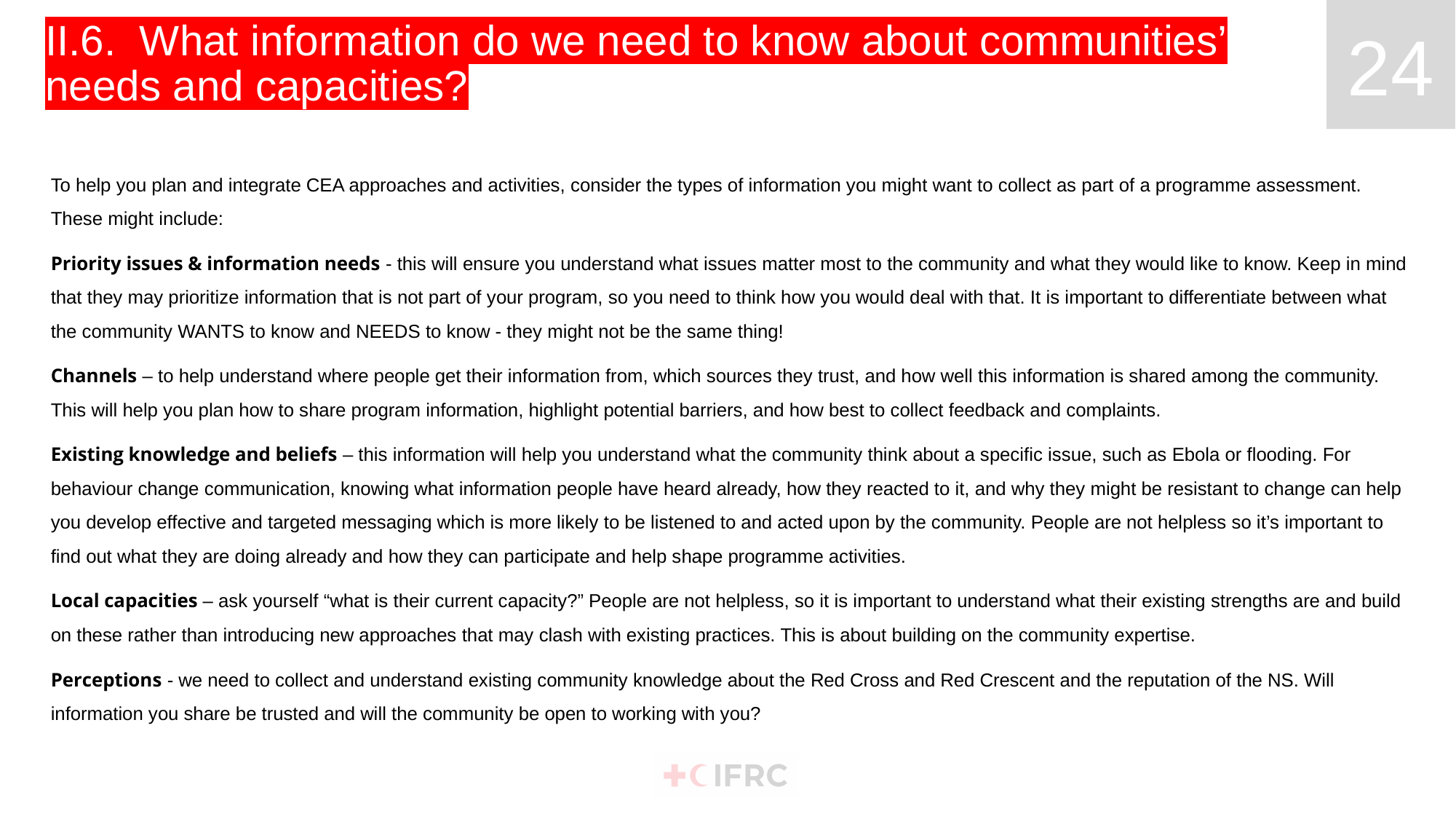

# II.6.  What information do we need to know about communities’ needs and capacities?
To help you plan and integrate CEA approaches and activities, consider the types of information you might want to collect as part of a programme assessment. These might include:
Priority issues & information needs - this will ensure you understand what issues matter most to the community and what they would like to know. Keep in mind that they may prioritize information that is not part of your program, so you need to think how you would deal with that. It is important to differentiate between what the community WANTS to know and NEEDS to know - they might not be the same thing!
Channels – to help understand where people get their information from, which sources they trust, and how well this information is shared among the community. This will help you plan how to share program information, highlight potential barriers, and how best to collect feedback and complaints.
Existing knowledge and beliefs – this information will help you understand what the community think about a specific issue, such as Ebola or flooding. For behaviour change communication, knowing what information people have heard already, how they reacted to it, and why they might be resistant to change can help you develop effective and targeted messaging which is more likely to be listened to and acted upon by the community. People are not helpless so it’s important to find out what they are doing already and how they can participate and help shape programme activities.
Local capacities – ask yourself “what is their current capacity?” People are not helpless, so it is important to understand what their existing strengths are and build on these rather than introducing new approaches that may clash with existing practices. This is about building on the community expertise.
Perceptions - we need to collect and understand existing community knowledge about the Red Cross and Red Crescent and the reputation of the NS. Will information you share be trusted and will the community be open to working with you?